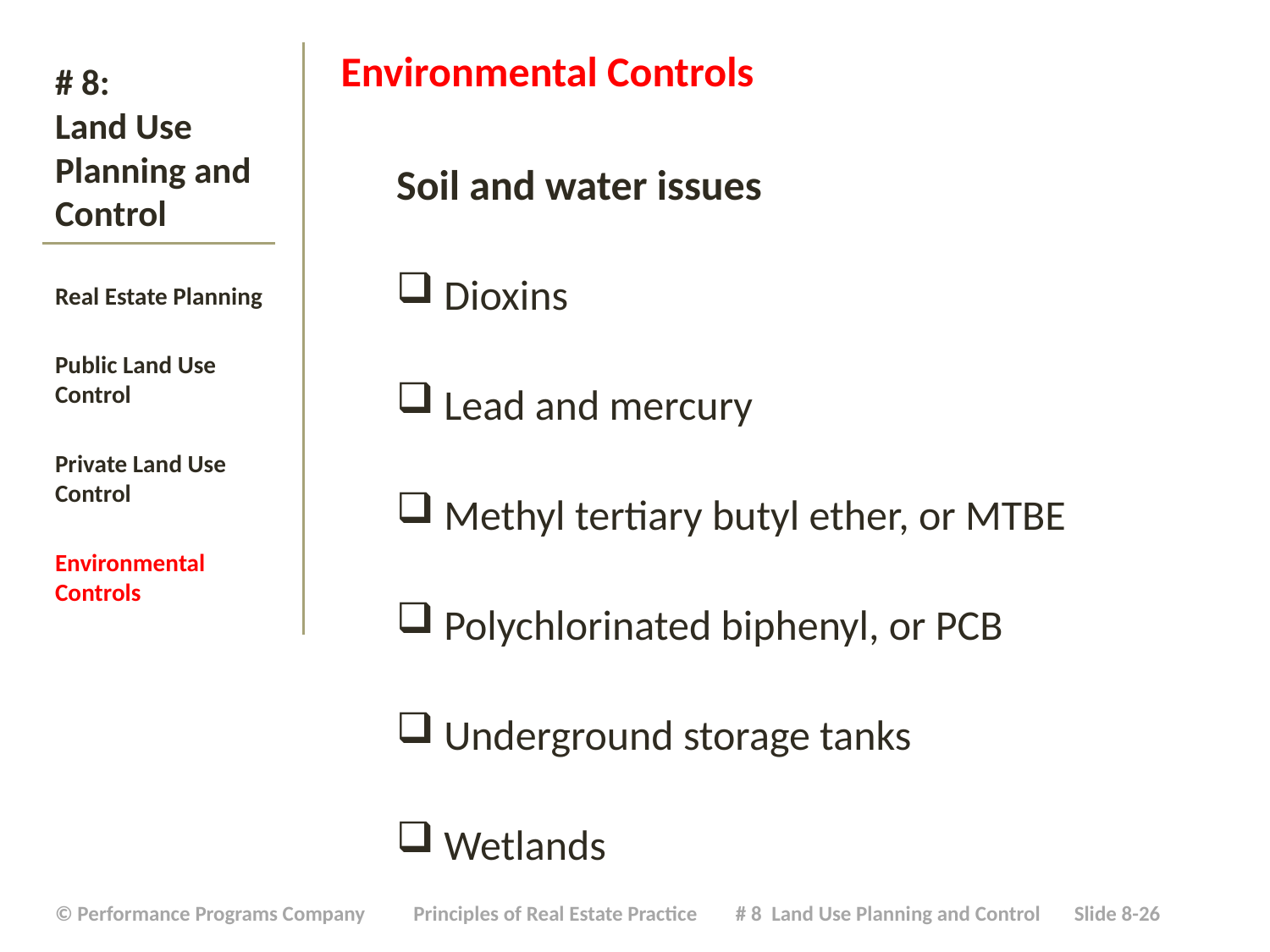

Environmental Controls

Soil and water issues
Dioxins
Lead and mercury
Methyl tertiary butyl ether, or MTBE
Polychlorinated biphenyl, or PCB
Underground storage tanks
Wetlands

# # 8: Land Use Planning and Control

Real Estate Planning

Public Land Use Control

Private Land Use Control

Environmental Controls

| © Performance Programs Company Principles of Real Estate Practice # 8 Land Use Planning and Control Slide 8-26 |
| --- |